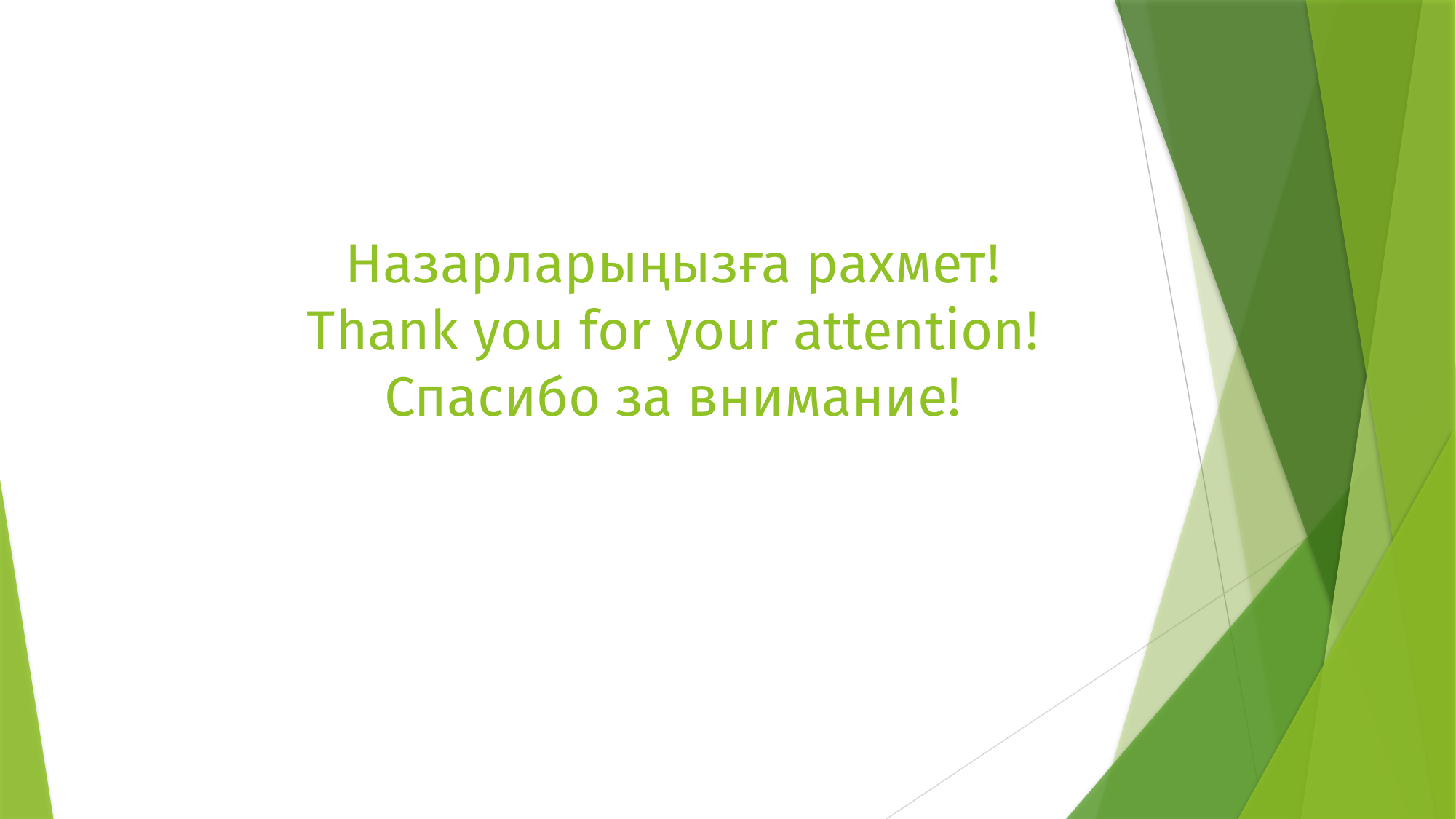

# Назарларыңызға рахмет! Thank you for your attention! Спасибо за внимание!